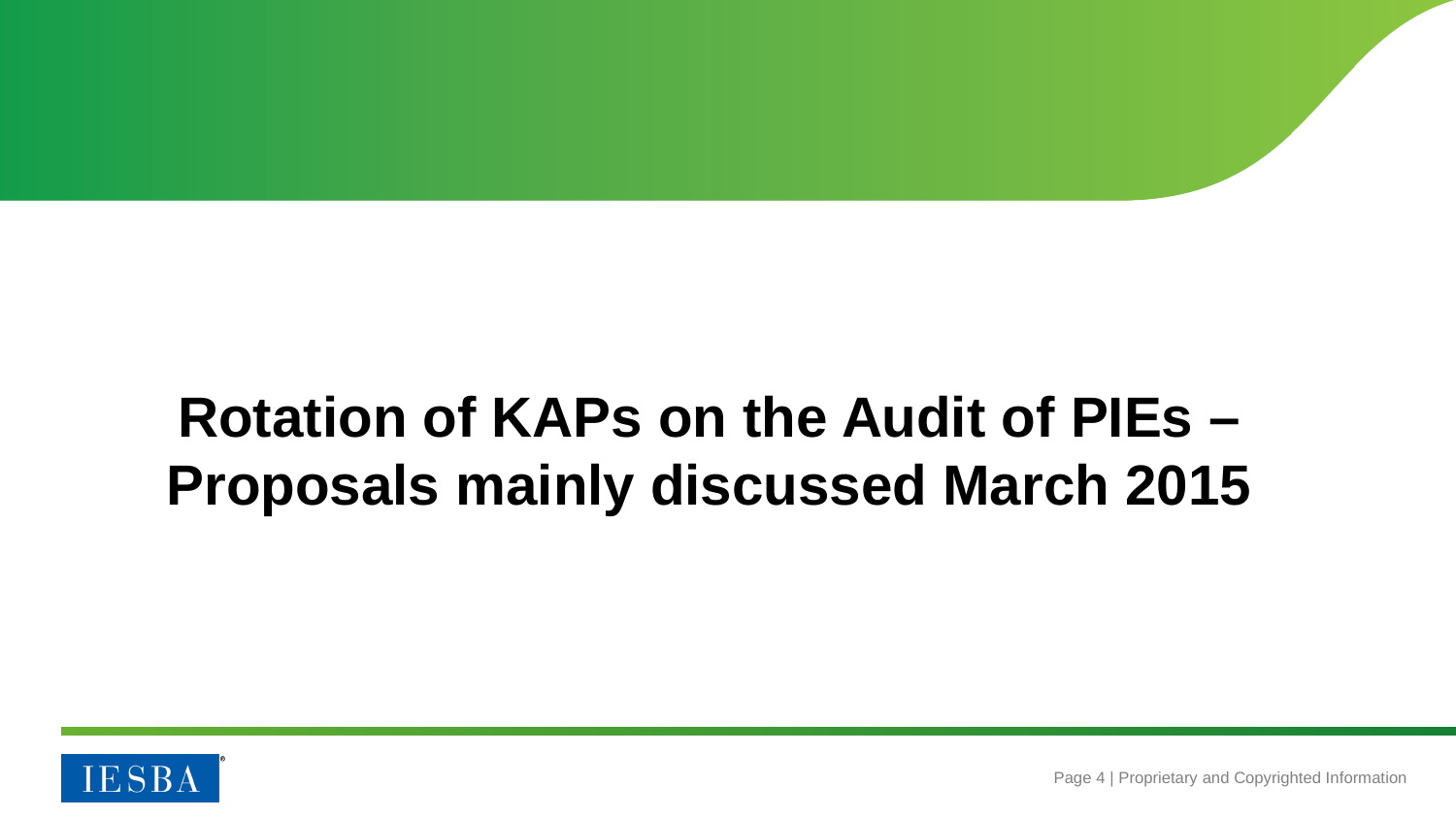

Rotation of KAPs on the Audit of PIEs – Proposals mainly discussed March 2015